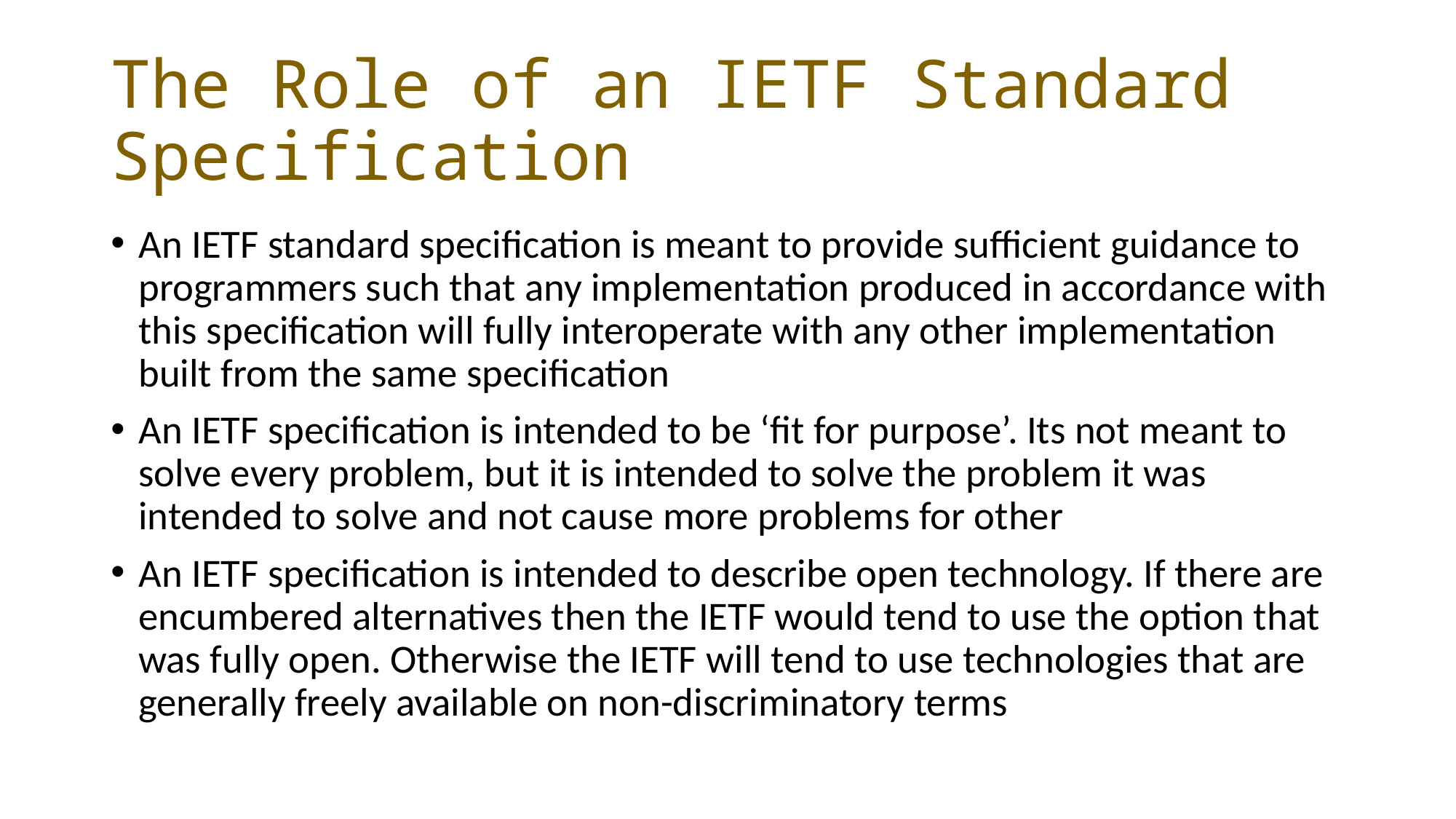

# The Role of an IETF Standard Specification
An IETF standard specification is meant to provide sufficient guidance to programmers such that any implementation produced in accordance with this specification will fully interoperate with any other implementation built from the same specification
An IETF specification is intended to be ‘fit for purpose’. Its not meant to solve every problem, but it is intended to solve the problem it was intended to solve and not cause more problems for other
An IETF specification is intended to describe open technology. If there are encumbered alternatives then the IETF would tend to use the option that was fully open. Otherwise the IETF will tend to use technologies that are generally freely available on non-discriminatory terms